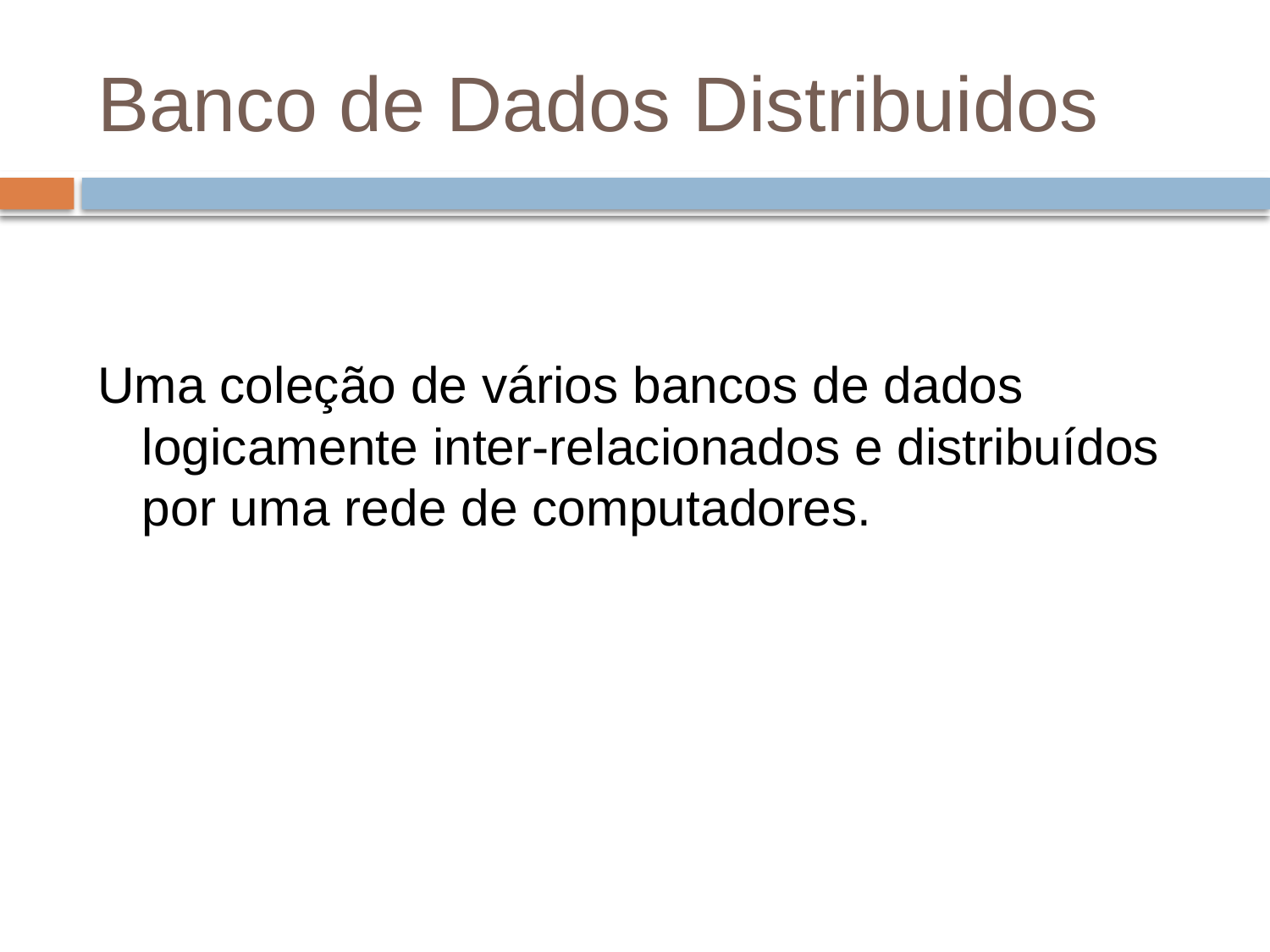

# Banco de Dados Distribuidos
Uma coleção de vários bancos de dados logicamente inter-relacionados e distribuídos por uma rede de computadores.